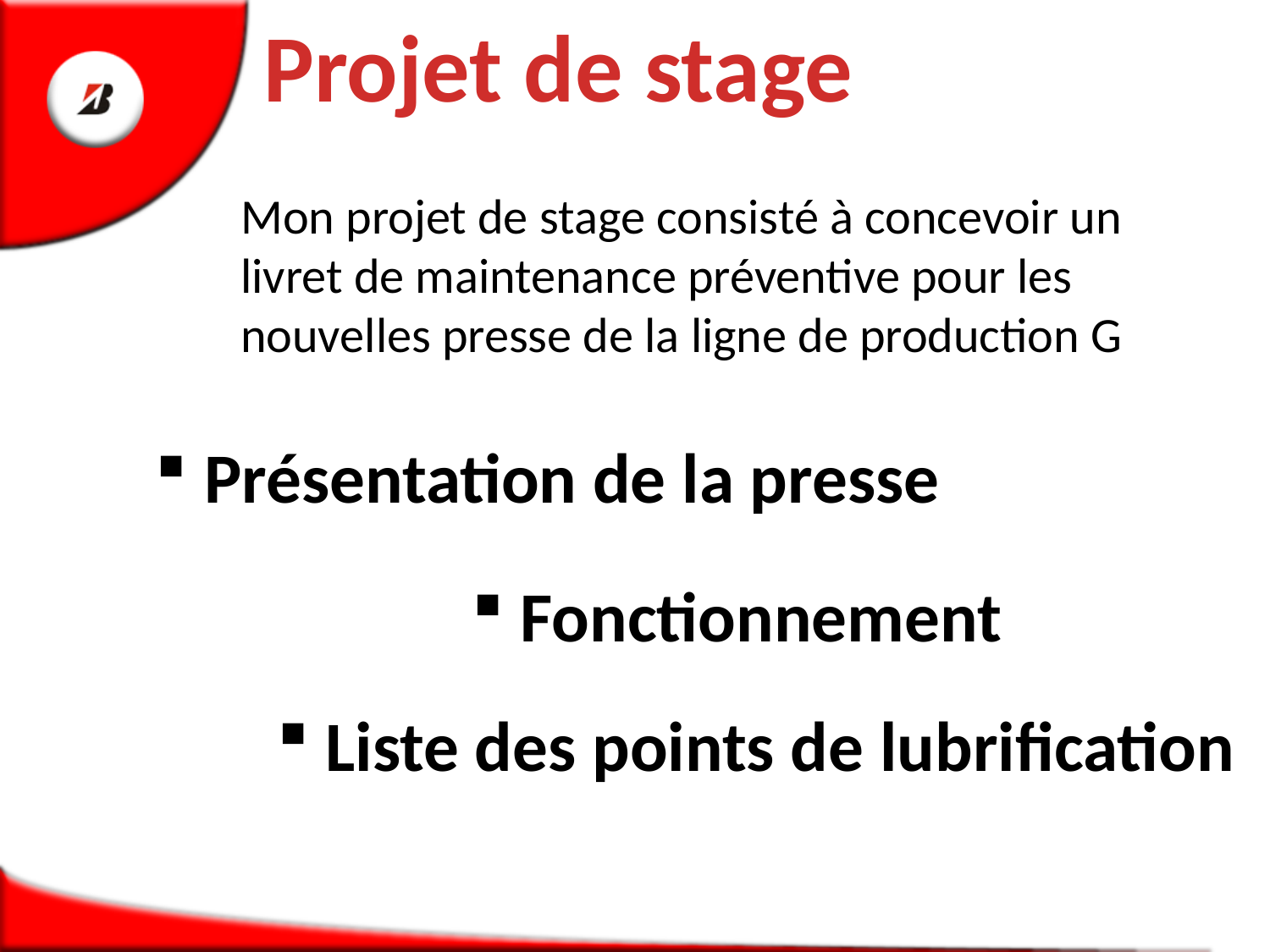

Projet de stage
Mon projet de stage consisté à concevoir un livret de maintenance préventive pour les nouvelles presse de la ligne de production G
 Présentation de la presse
 Fonctionnement
 Liste des points de lubrification